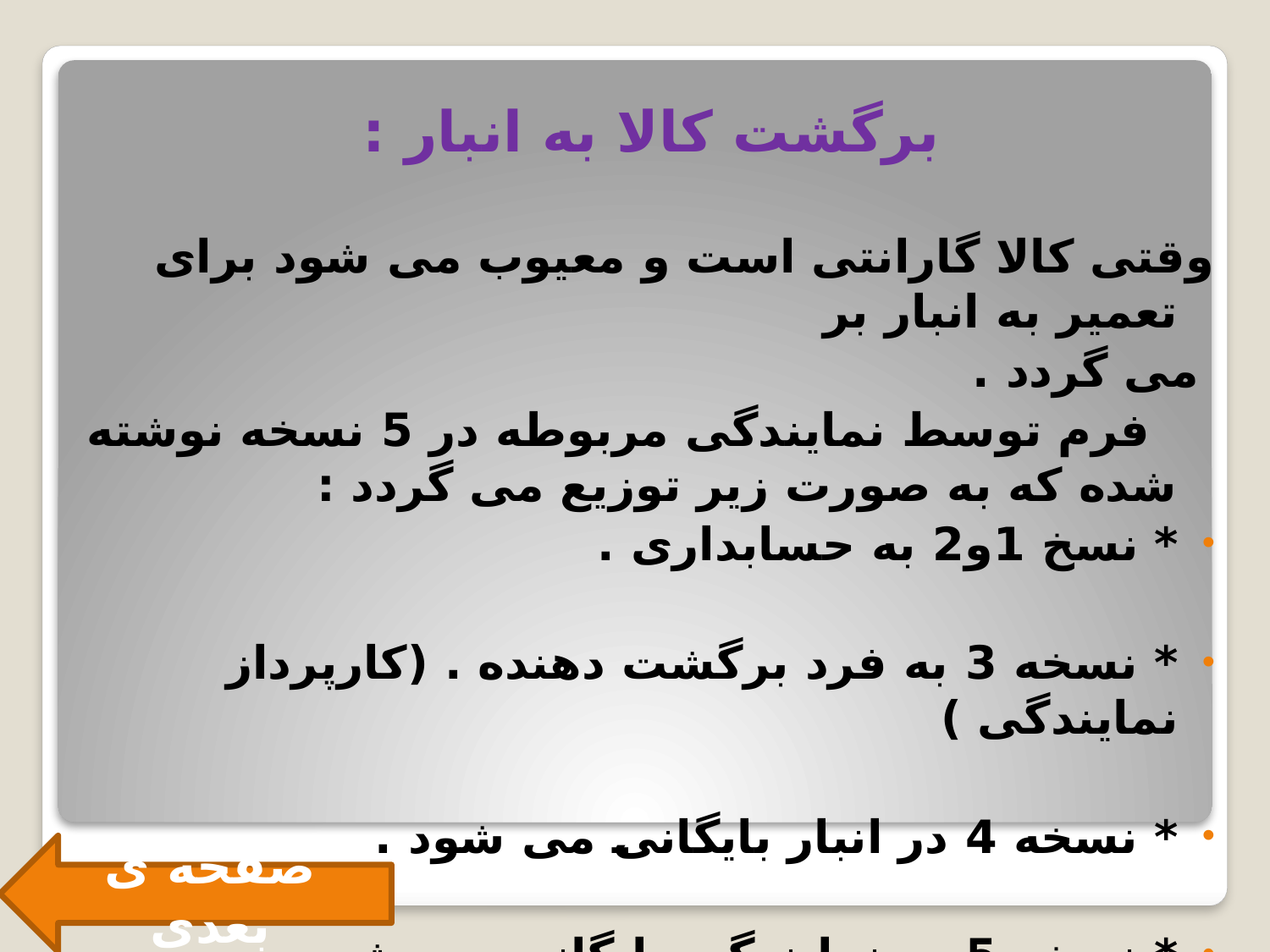

برگشت کالا به انبار :

وقتی کالا گارانتی است و معیوب می شود برای تعمیر به انبار بر
 می گردد .
    فرم توسط نمایندگی مربوطه در 5 نسخه نوشته شده که به صورت زیر توزیع می گردد :
* نسخ 1و2 به حسابداری .

* نسخه 3 به فرد برگشت دهنده . (کارپرداز نمایندگی )

* نسخه 4 در انبار بایگانی می شود .

* نسخه 5 در نمایندگی بایگانی می شود .
صفحه ی بعدی